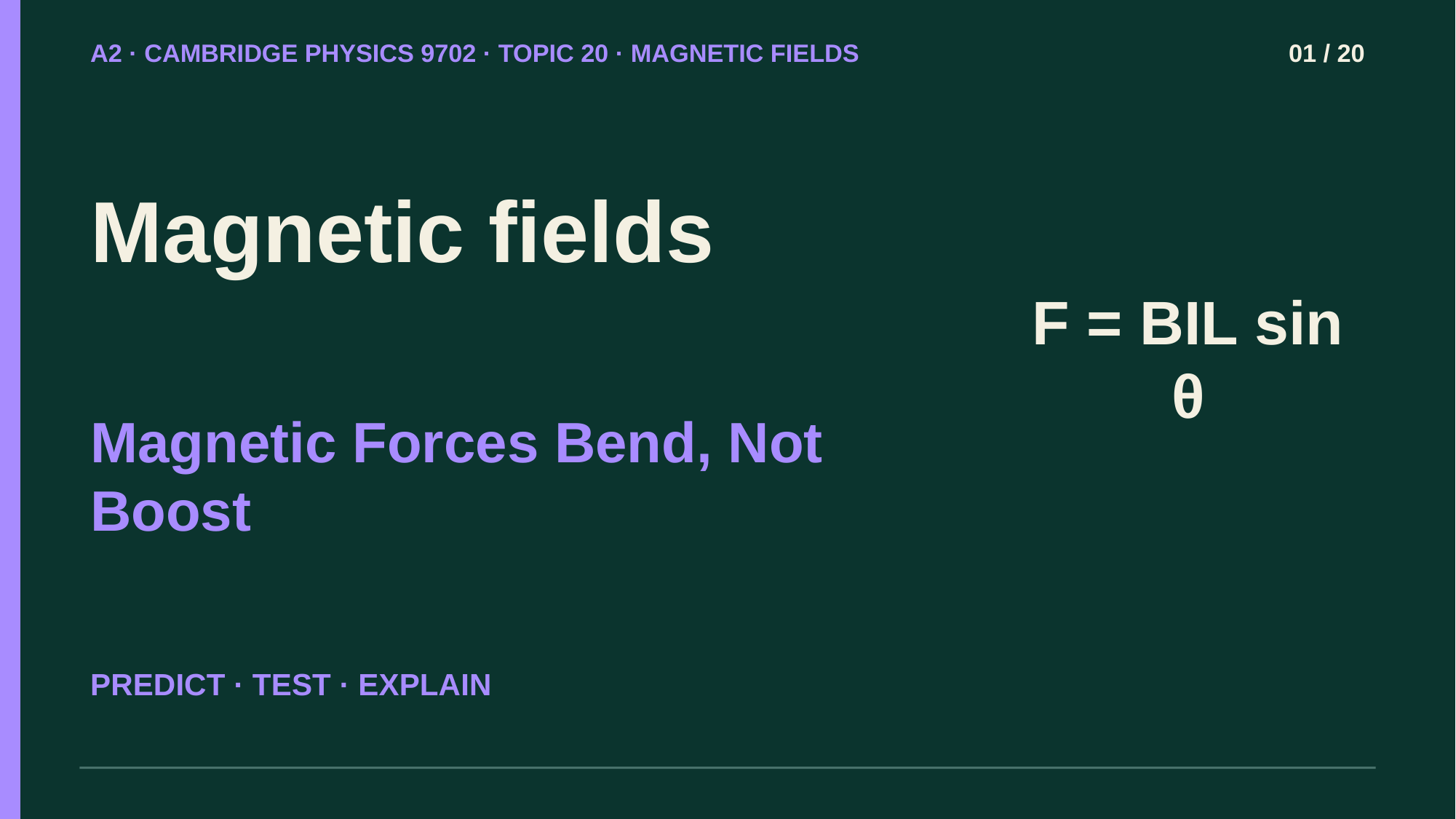

A2 · CAMBRIDGE PHYSICS 9702 · TOPIC 20 · MAGNETIC FIELDS
01 / 20
Magnetic fields
F = BIL sin θ
Magnetic Forces Bend, Not Boost
PREDICT · TEST · EXPLAIN